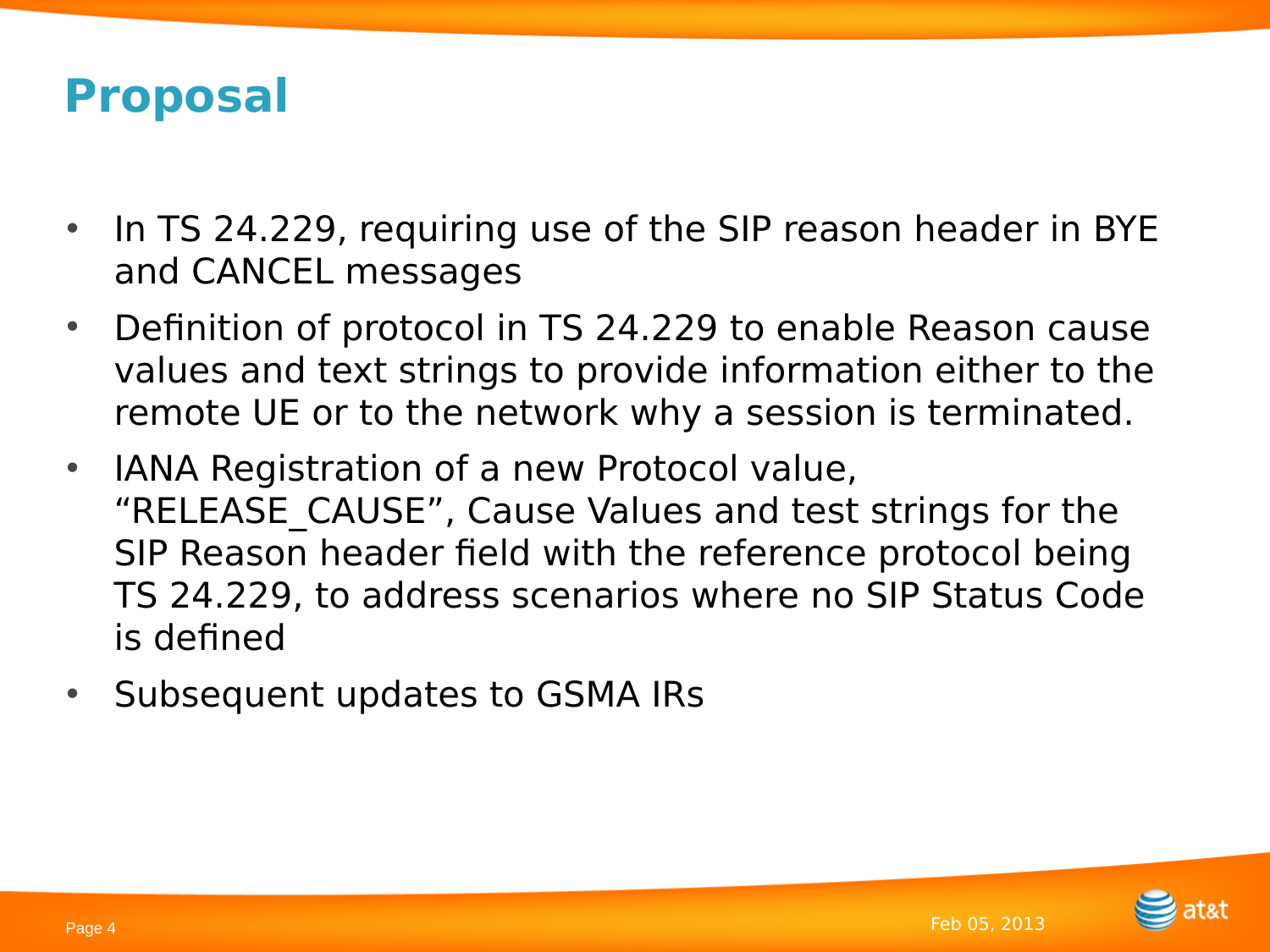

# Proposal
In TS 24.229, requiring use of the SIP reason header in BYE and CANCEL messages
Definition of protocol in TS 24.229 to enable Reason cause values and text strings to provide information either to the remote UE or to the network why a session is terminated.
IANA Registration of a new Protocol value, “RELEASE_CAUSE”, Cause Values and test strings for the SIP Reason header field with the reference protocol being TS 24.229, to address scenarios where no SIP Status Code is defined
Subsequent updates to GSMA IRs

Page 4